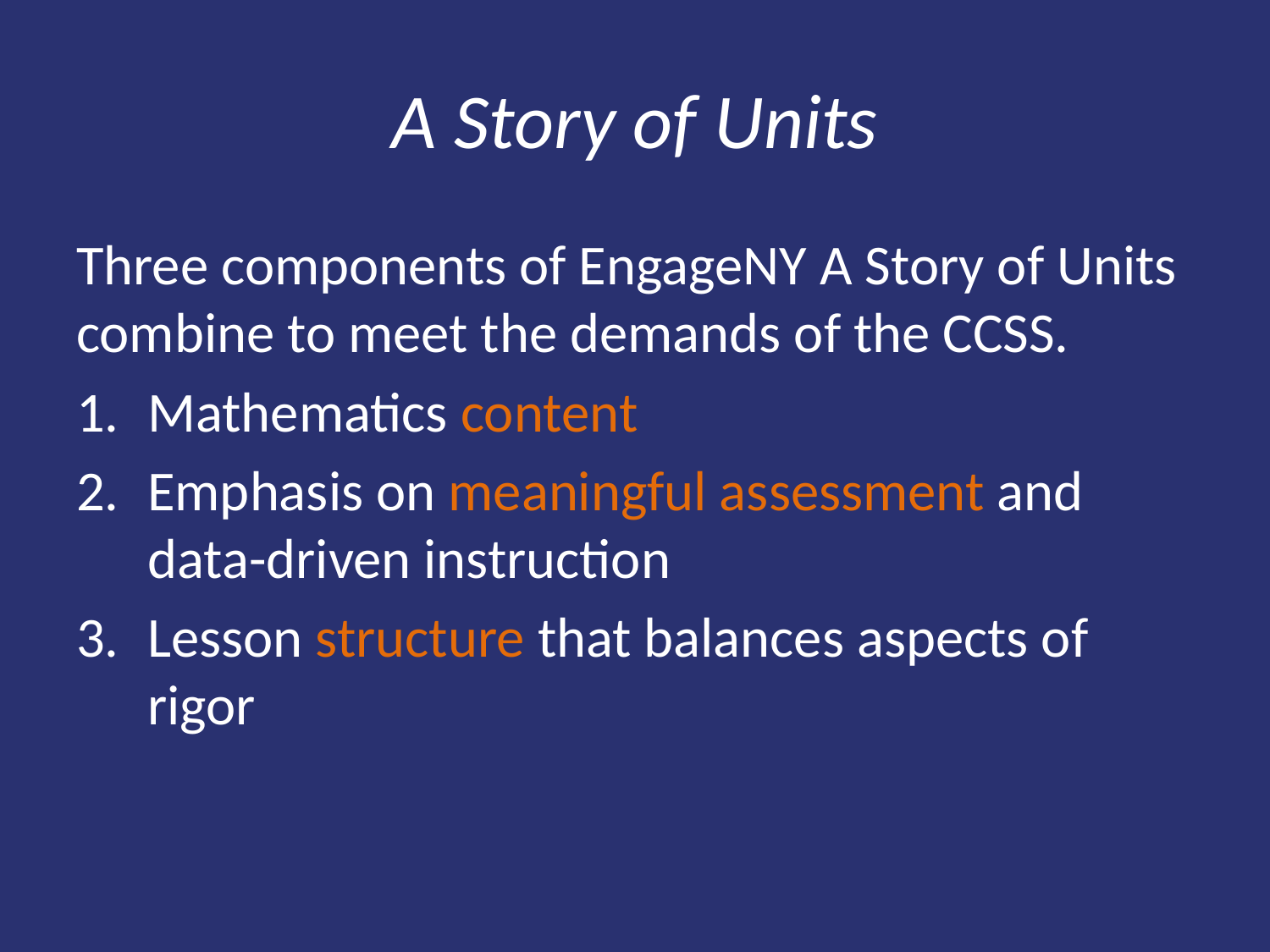

# A Story of Units
Three components of EngageNY A Story of Units combine to meet the demands of the CCSS.
Mathematics content
Emphasis on meaningful assessment and data-driven instruction
Lesson structure that balances aspects of rigor